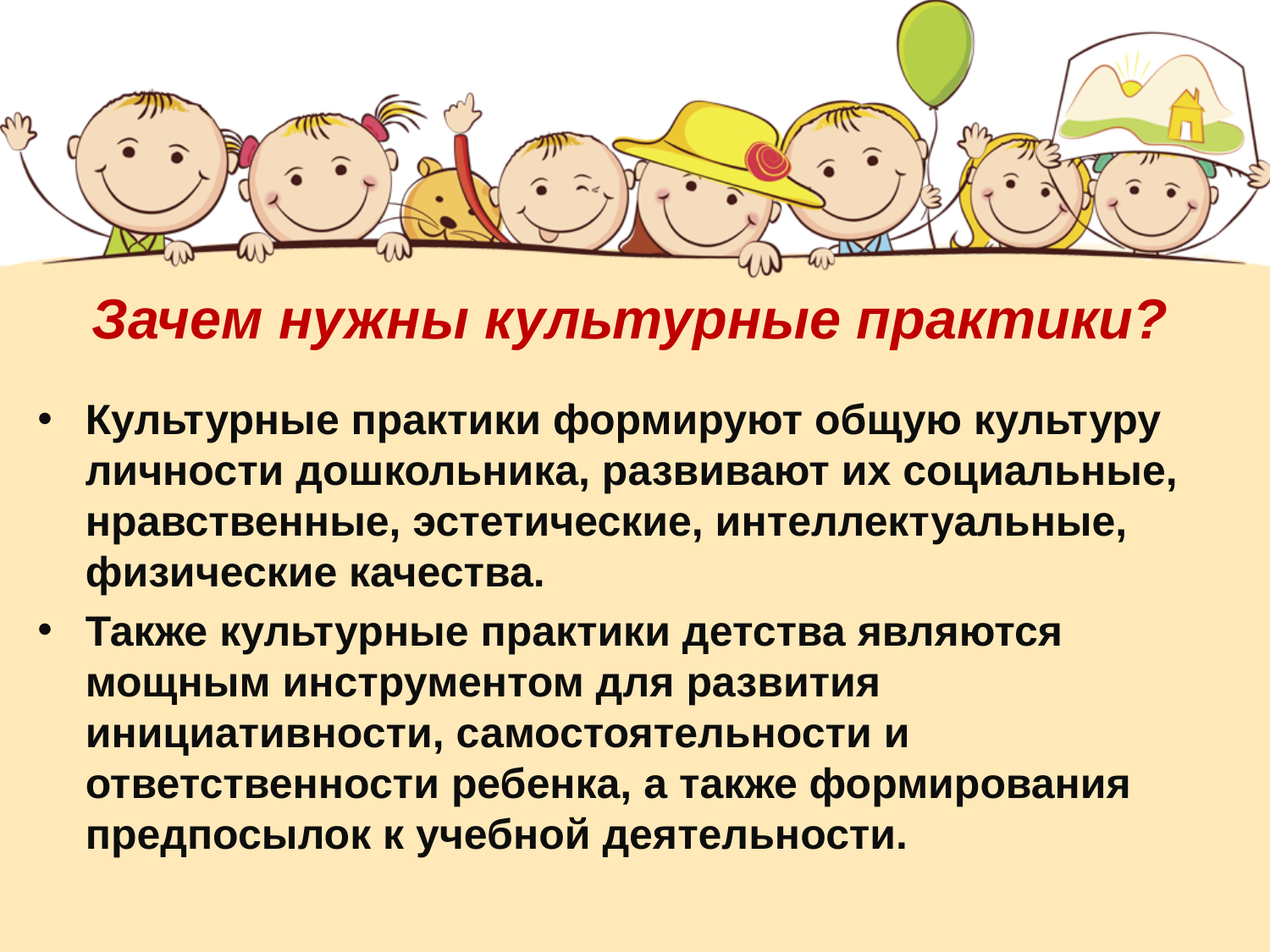

# Зачем нужны культурные практики?
Культурные практики формируют общую культуру личности дошкольника, развивают их социальные, нравственные, эстетические, интеллектуальные, физические качества.
Также культурные практики детства являются мощным инструментом для развития инициативности, самостоятельности и ответственности ребенка, а также формирования предпосылок к учебной деятельности.